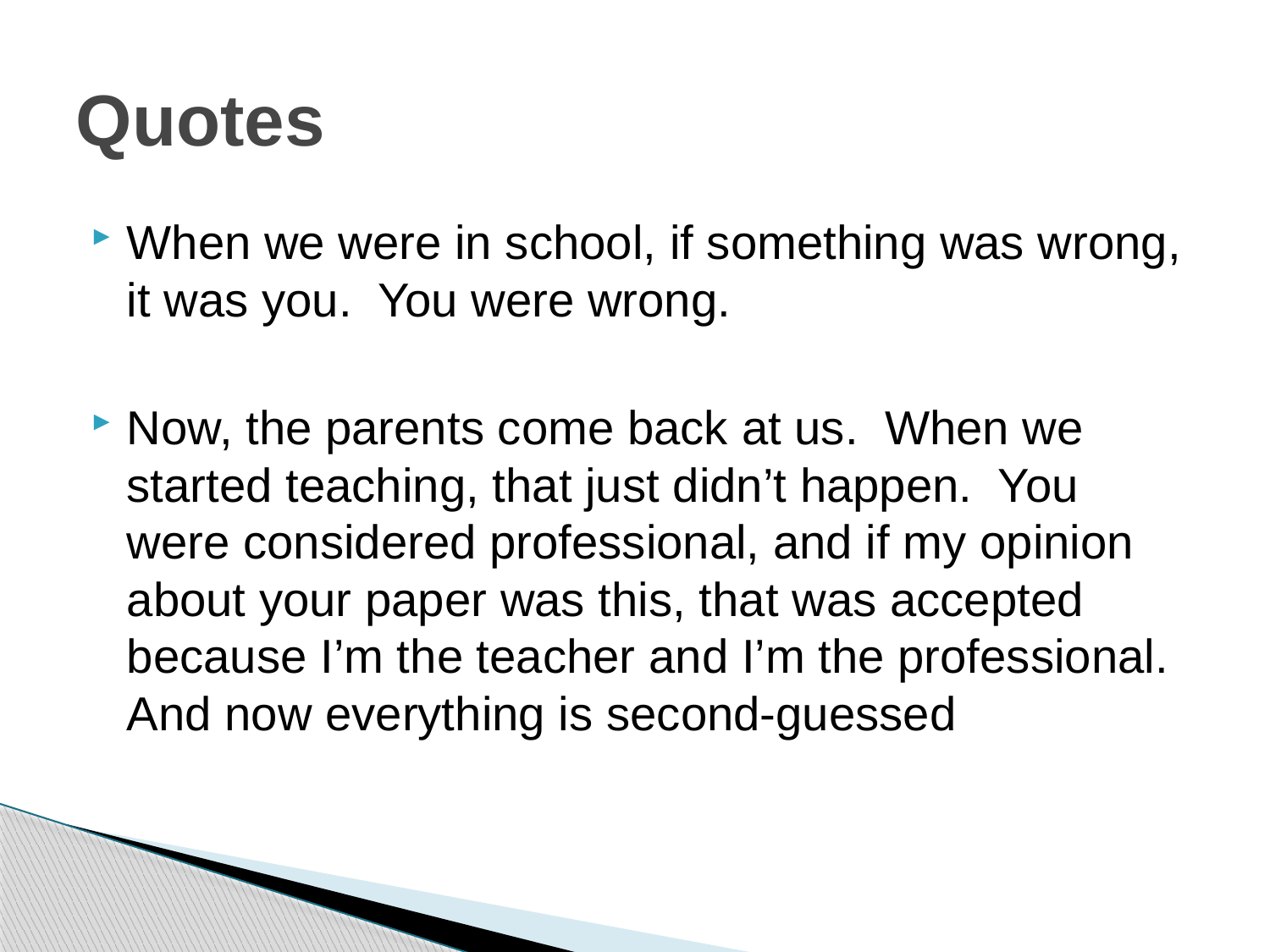

# Quotes
When we were in school, if something was wrong, it was you.  You were wrong.

Now, the parents come back at us.  When we started teaching, that just didn’t happen.  You were considered professional, and if my opinion about your paper was this, that was accepted because I’m the teacher and I’m the professional.  And now everything is second-guessed